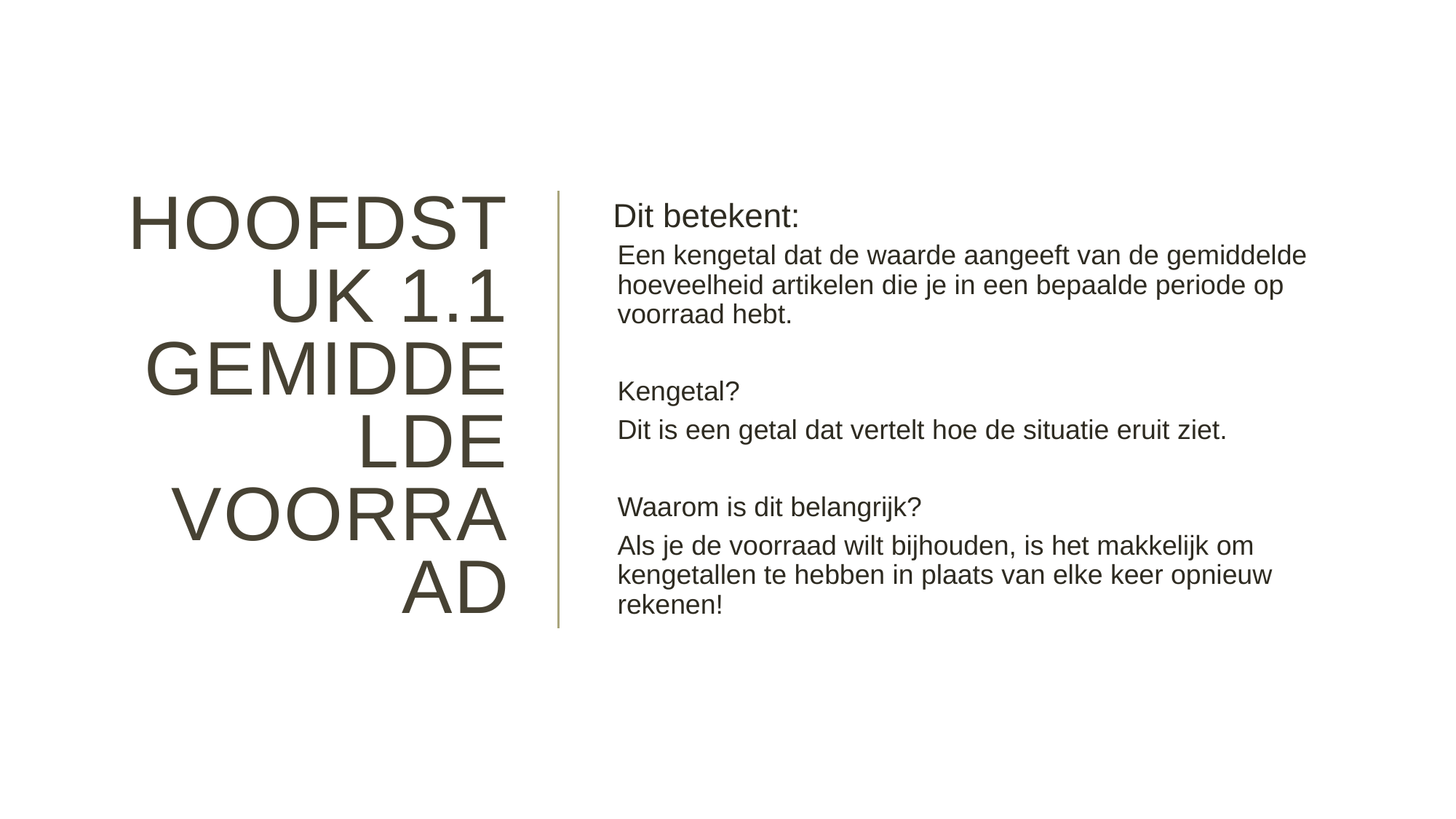

# Hoofdstuk 1.1 gemiddelde voorraad
Dit betekent:
Een kengetal dat de waarde aangeeft van de gemiddelde hoeveelheid artikelen die je in een bepaalde periode op voorraad hebt.

Kengetal?
Dit is een getal dat vertelt hoe de situatie eruit ziet.

Waarom is dit belangrijk?
Als je de voorraad wilt bijhouden, is het makkelijk om kengetallen te hebben in plaats van elke keer opnieuw rekenen!